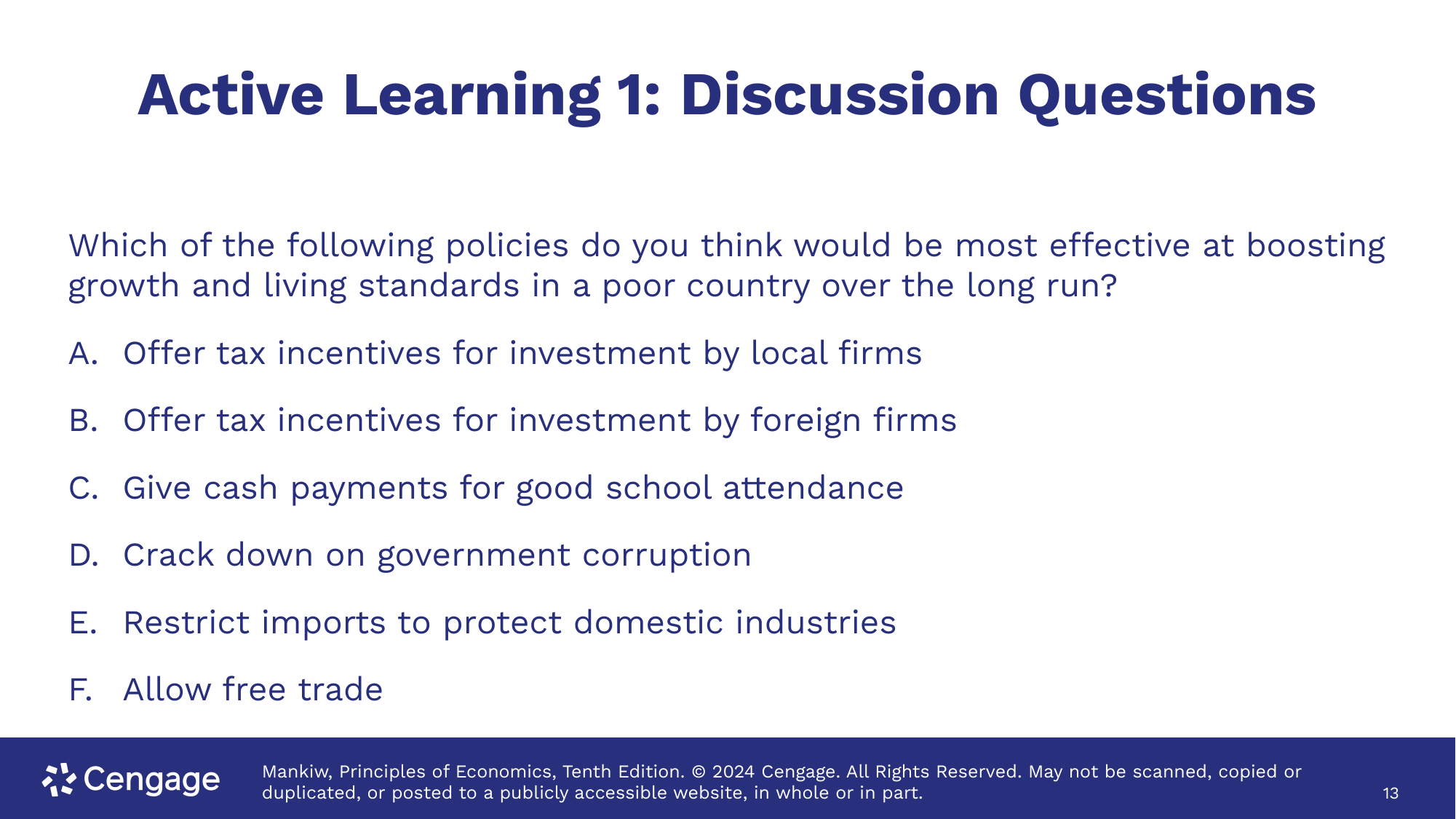

# Active Learning 1: Discussion Questions
Which of the following policies do you think would be most effective at boosting growth and living standards in a poor country over the long run?
Offer tax incentives for investment by local firms
Offer tax incentives for investment by foreign firms
Give cash payments for good school attendance
Crack down on government corruption
Restrict imports to protect domestic industries
Allow free trade